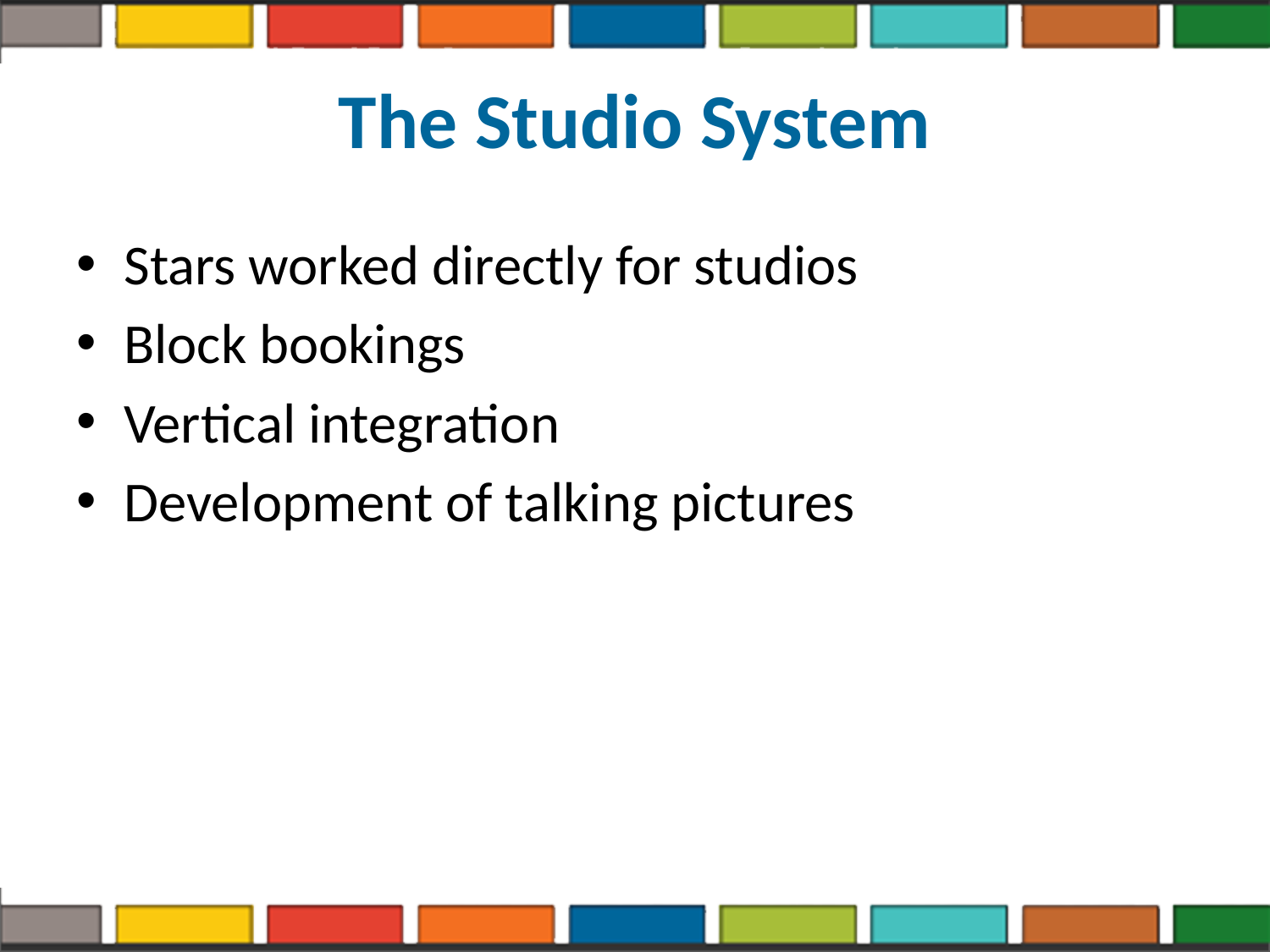

# The Studio System
Stars worked directly for studios
Block bookings
Vertical integration
Development of talking pictures